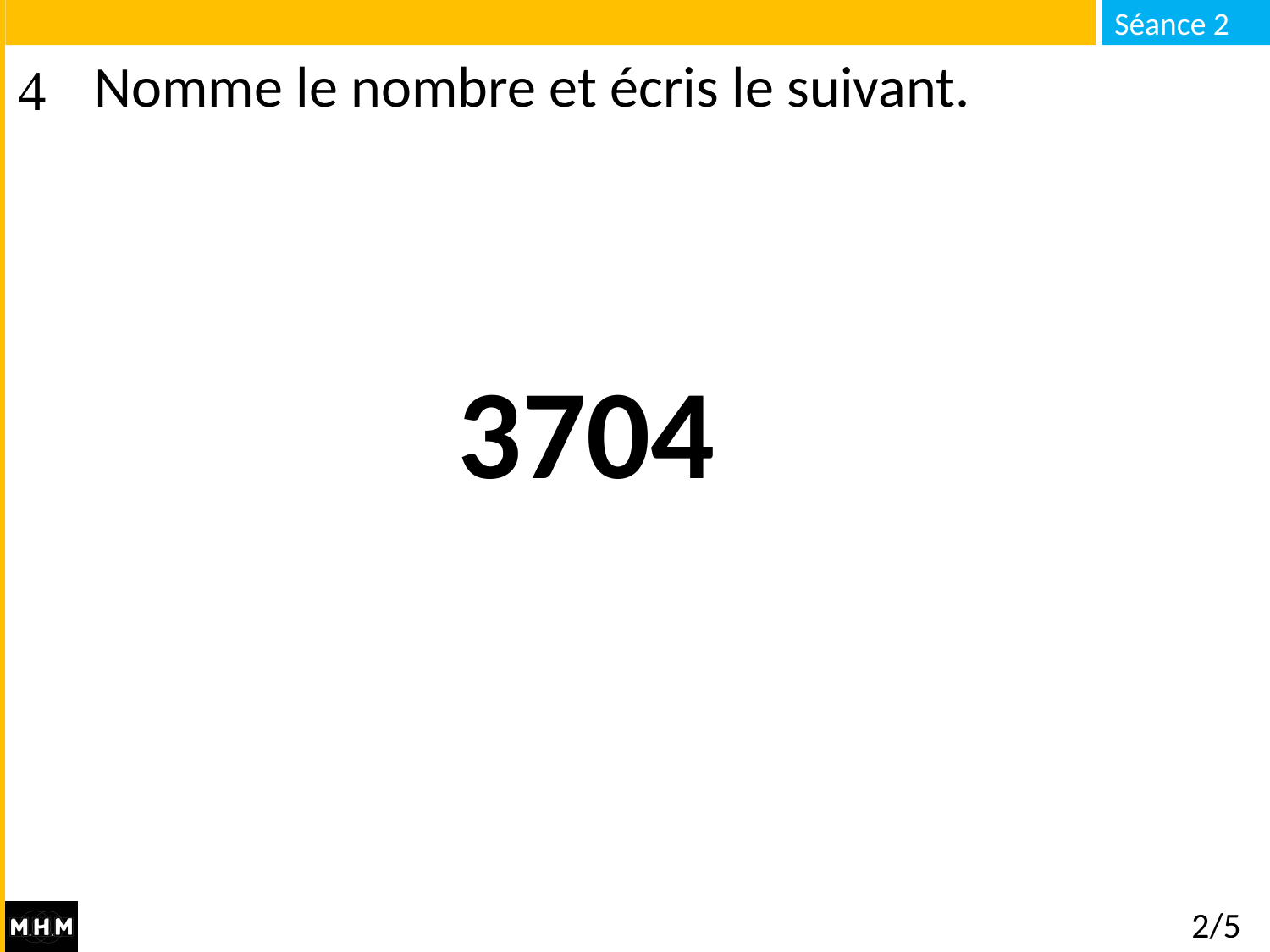

# Nomme le nombre et écris le suivant.
3704
2/5